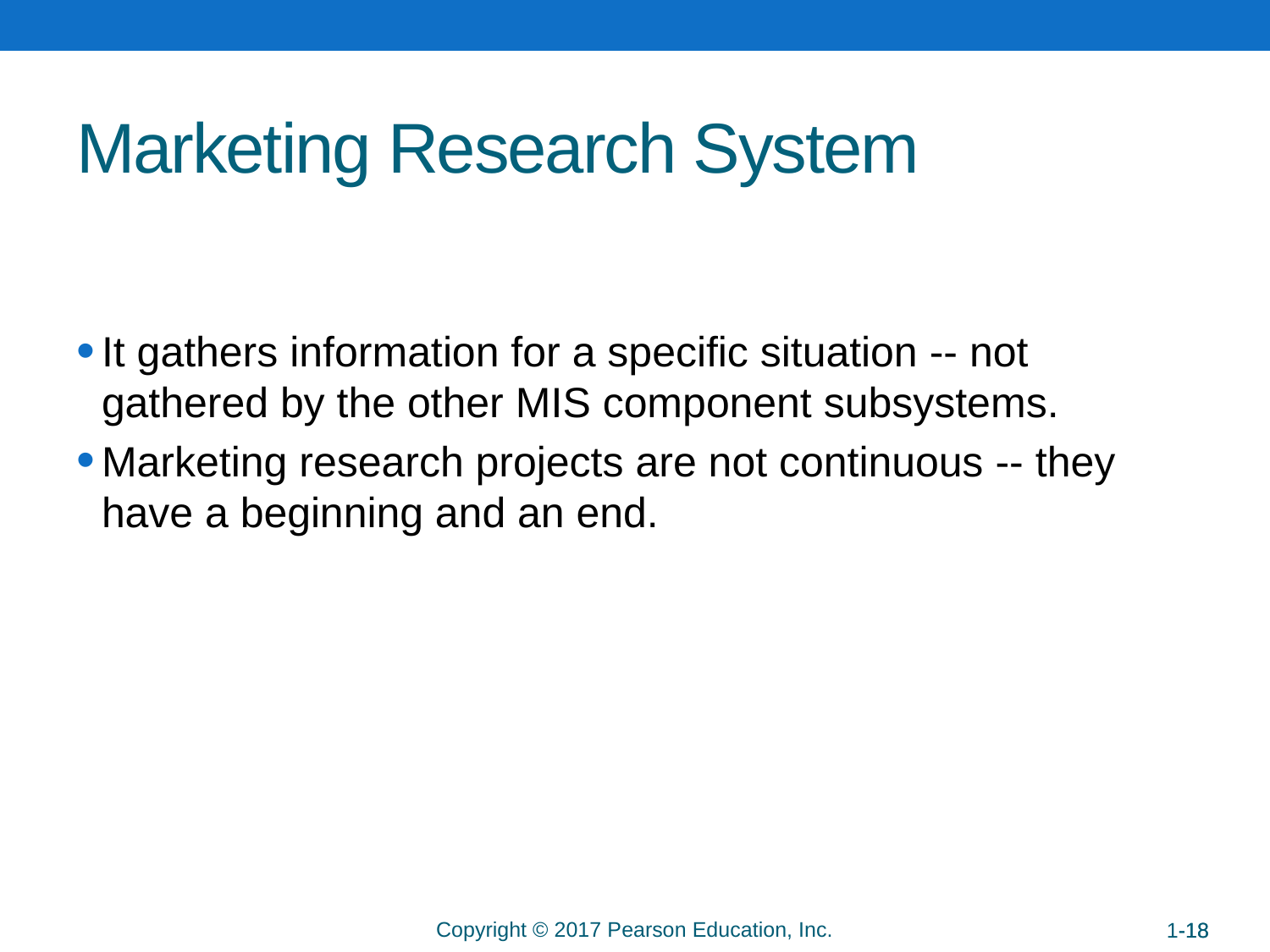

# Marketing Research System
It gathers information for a specific situation -- not gathered by the other MIS component subsystems.
Marketing research projects are not continuous -- they have a beginning and an end.